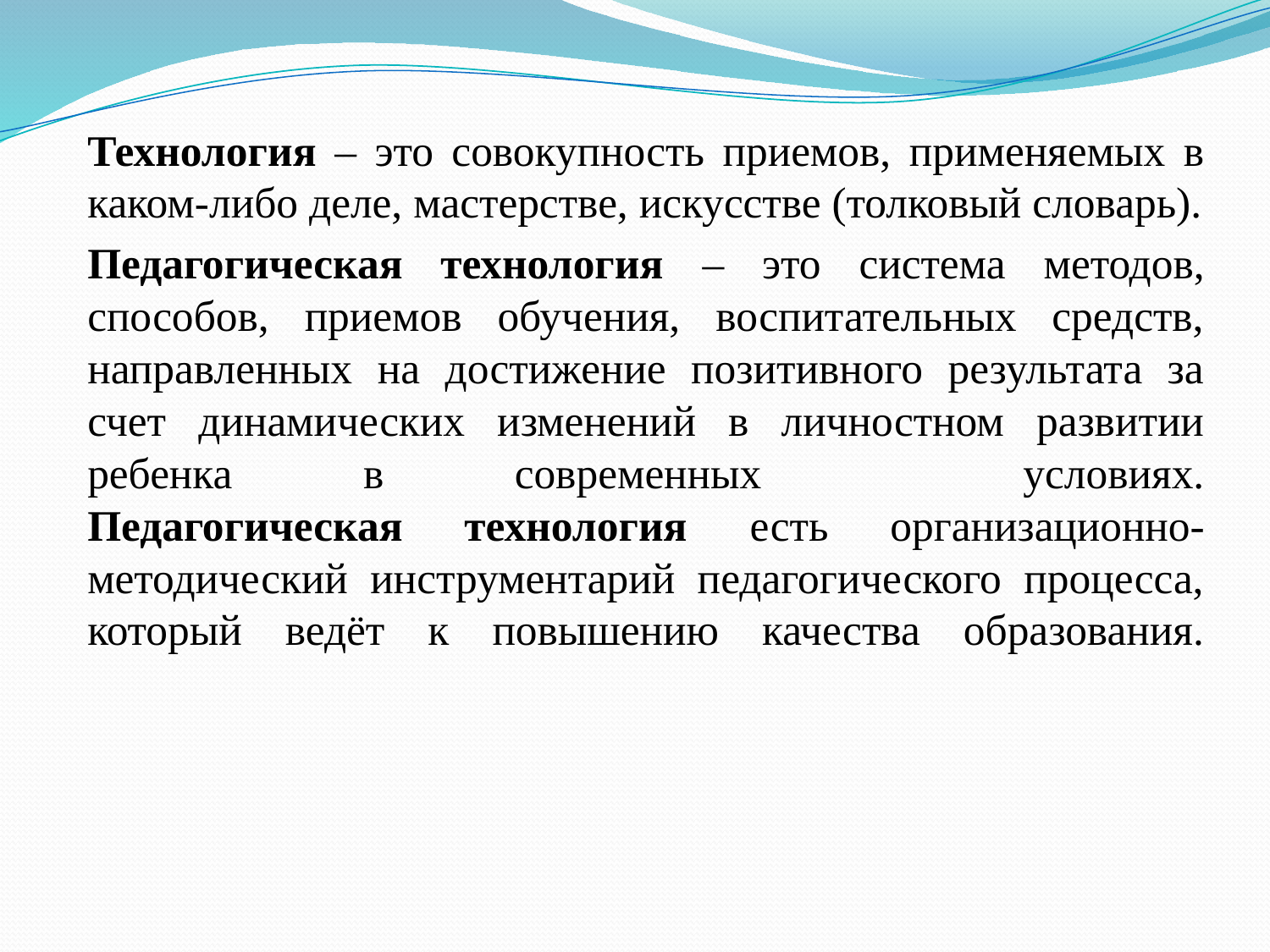

Технология – это совокупность приемов, применяемых в каком-либо деле, мастерстве, искусстве (толковый словарь).
Педагогическая технология – это система методов, способов, приемов обучения, воспитательных средств, направленных на достижение позитивного результата за счет динамических изменений в личностном развитии ребенка в современных  условиях.
Педагогическая технология есть организационно-методический инструментарий педагогического процесса, который ведёт к повышению качества образования.